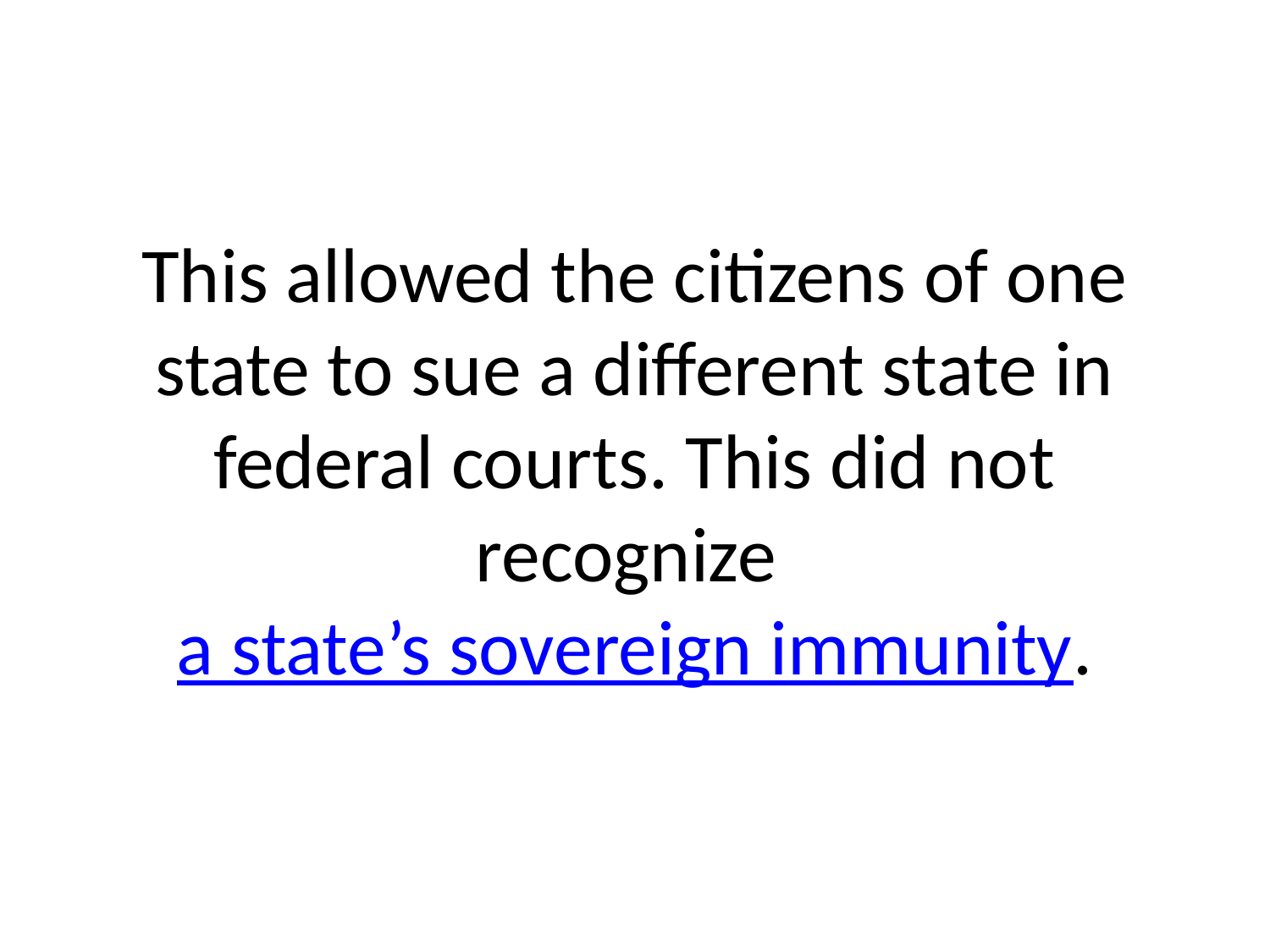

# This allowed the citizens of one state to sue a different state in federal courts. This did not recognize a state’s sovereign immunity.